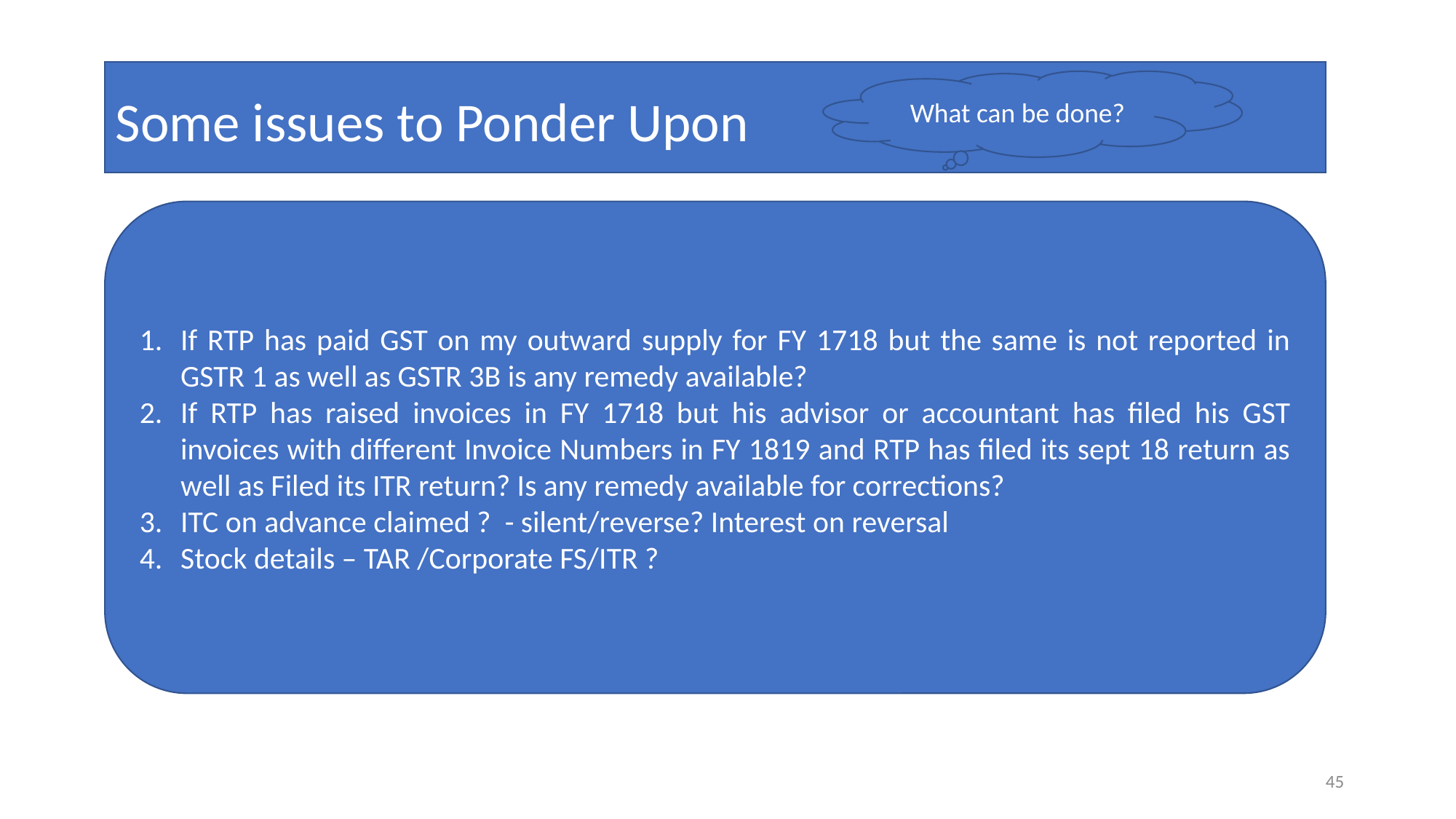

Some issues to Ponder Upon
What can be done?
If RTP has paid GST on my outward supply for FY 1718 but the same is not reported in GSTR 1 as well as GSTR 3B is any remedy available?
If RTP has raised invoices in FY 1718 but his advisor or accountant has filed his GST invoices with different Invoice Numbers in FY 1819 and RTP has filed its sept 18 return as well as Filed its ITR return? Is any remedy available for corrections?
ITC on advance claimed ?  - silent/reverse? Interest on reversal
Stock details – TAR /Corporate FS/ITR ?
45